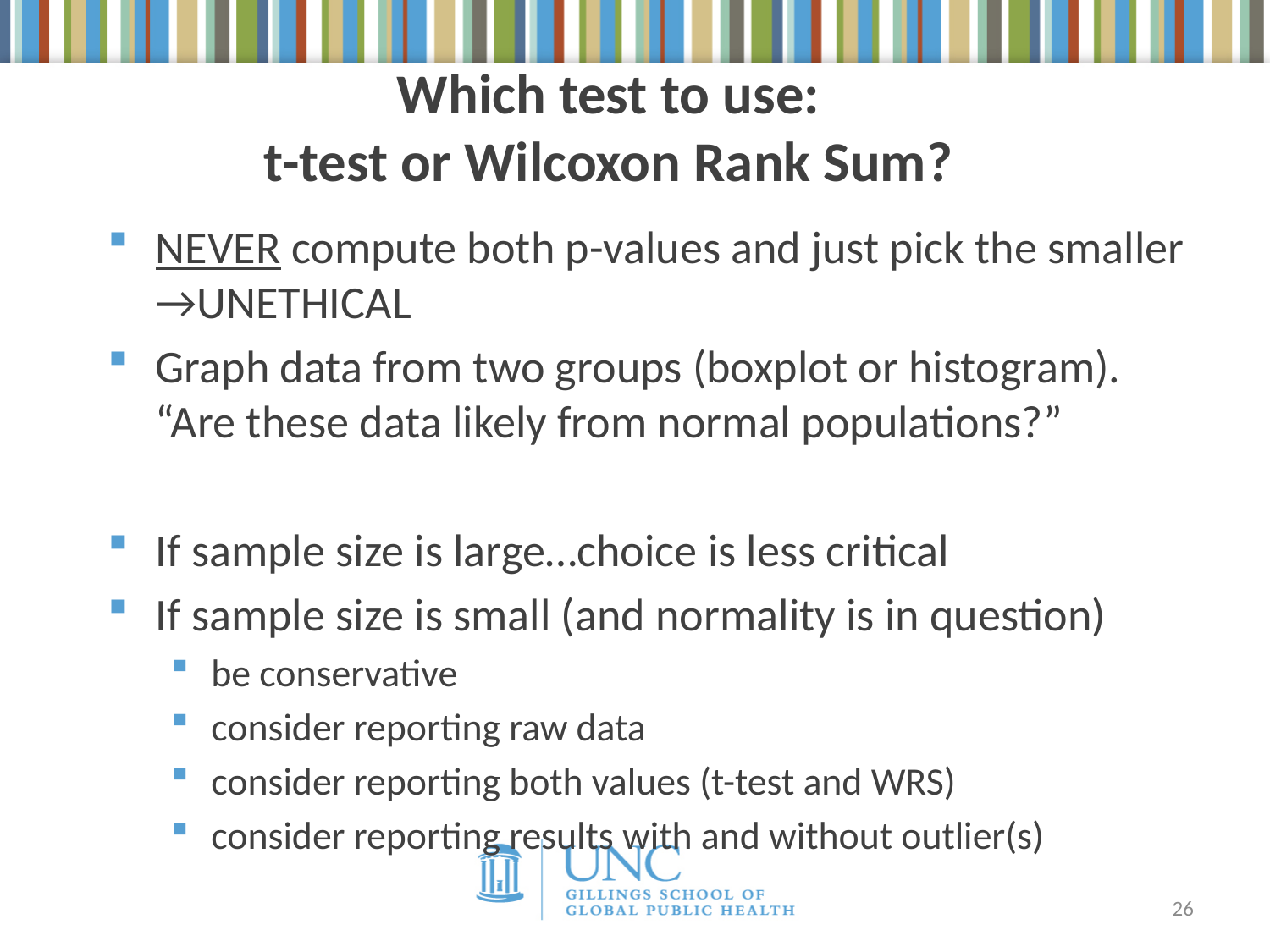

# Which test to use: t-test or Wilcoxon Rank Sum?
NEVER compute both p-values and just pick the smaller →UNETHICAL
Graph data from two groups (boxplot or histogram). “Are these data likely from normal populations?”

If sample size is large…choice is less critical
If sample size is small (and normality is in question)
be conservative
consider reporting raw data
consider reporting both values (t-test and WRS)
consider reporting results with and without outlier(s)
26